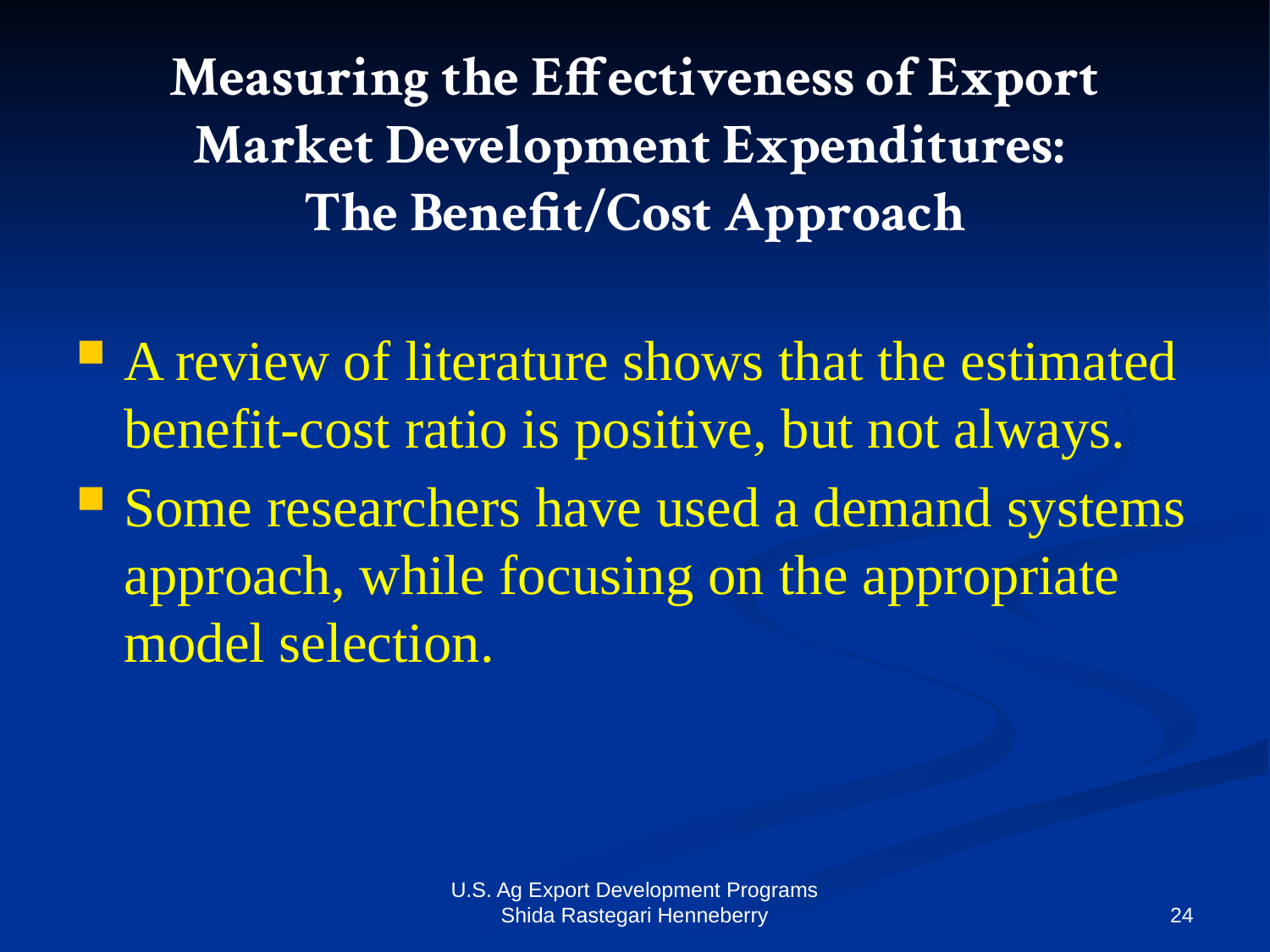

# Measuring the Effectiveness of Export Market Development Expenditures: The Benefit/Cost Approach
A review of literature shows that the estimated benefit-cost ratio is positive, but not always.
Some researchers have used a demand systems approach, while focusing on the appropriate model selection.

U.S. Ag Export Development Programs Shida Rastegari Henneberry
24